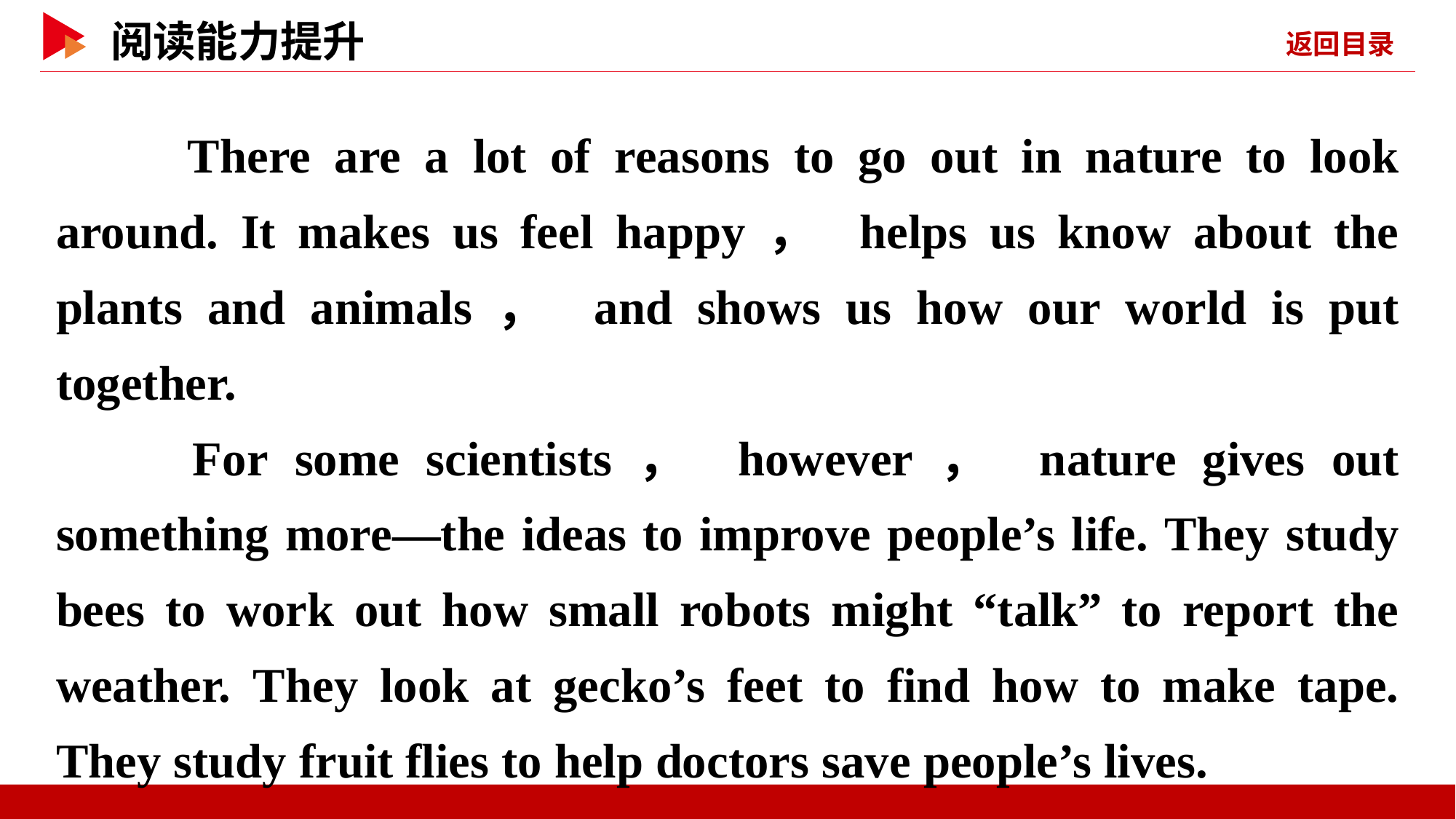

There are a lot of reasons to go out in nature to look around. It makes us feel happy， helps us know about the plants and animals， and shows us how our world is put together.
　　For some scientists， however， nature gives out something more—the ideas to improve people’s life. They study bees to work out how small robots might “talk” to report the weather. They look at gecko’s feet to find how to make tape. They study fruit flies to help doctors save people’s lives.